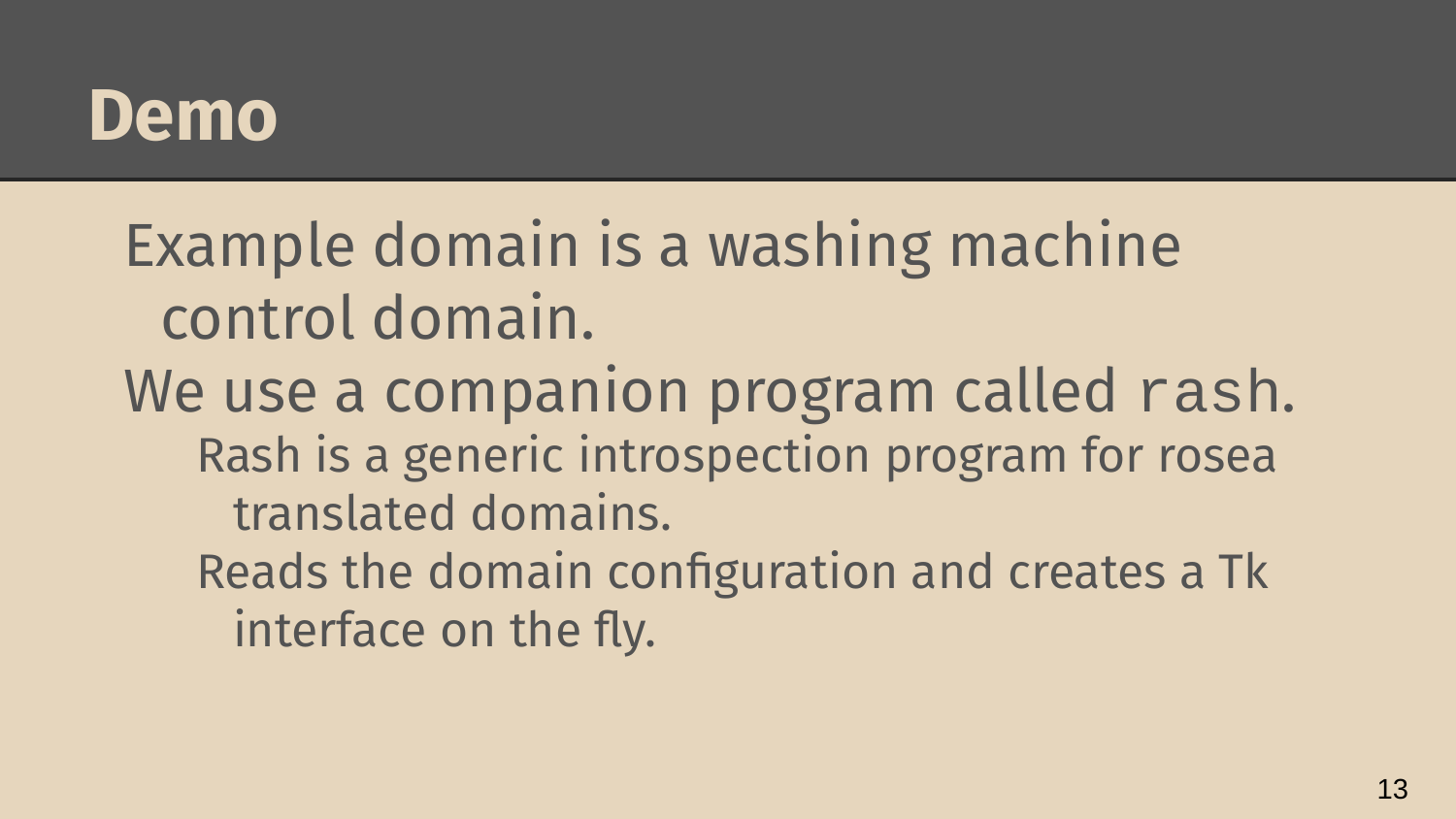

# Demo
Example domain is a washing machine control domain.
We use a companion program called rash.
Rash is a generic introspection program for rosea translated domains.
Reads the domain configuration and creates a Tk interface on the fly.
13